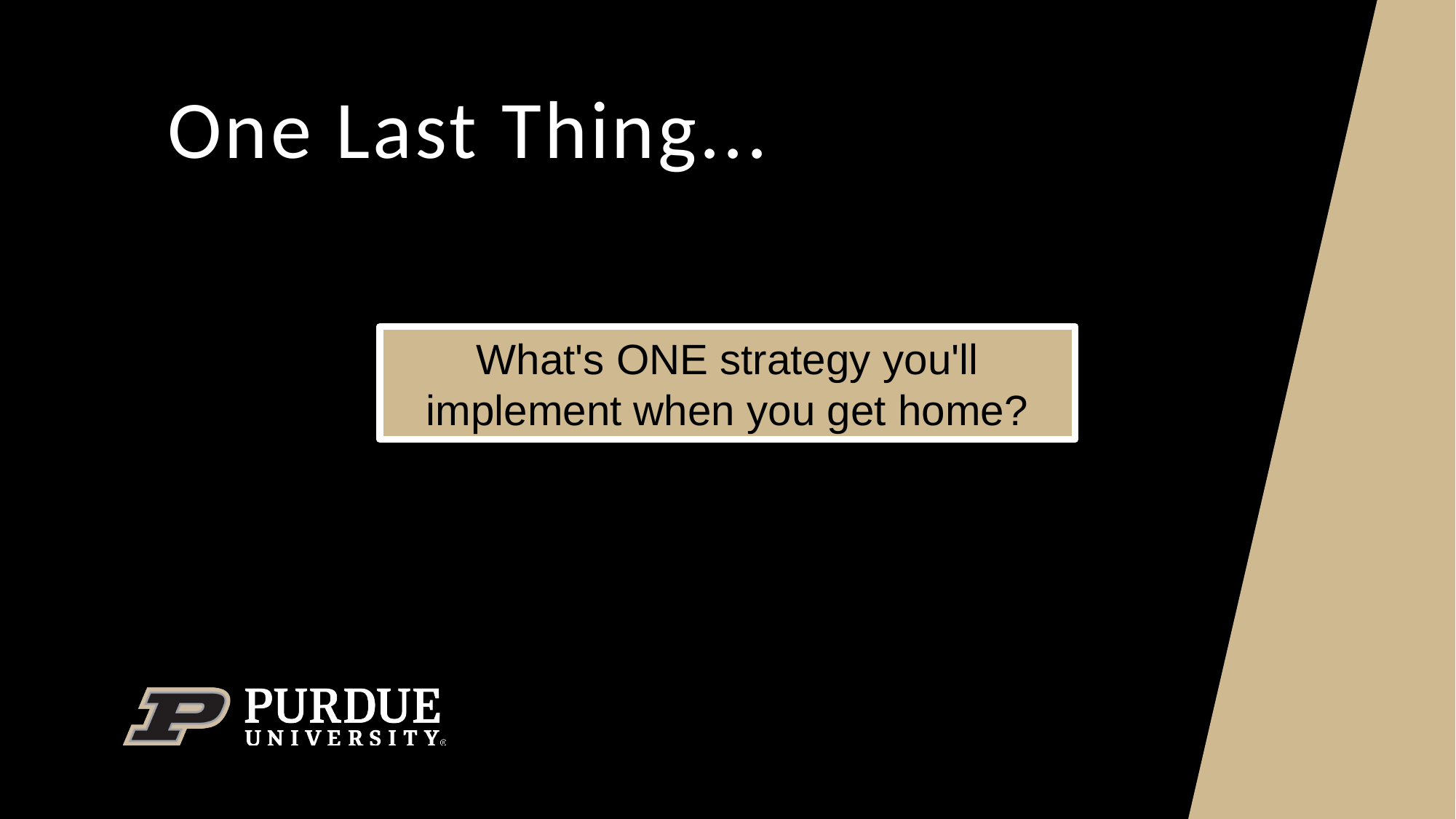

One Last Thing...
What's ONE strategy you'll implement when you get home?